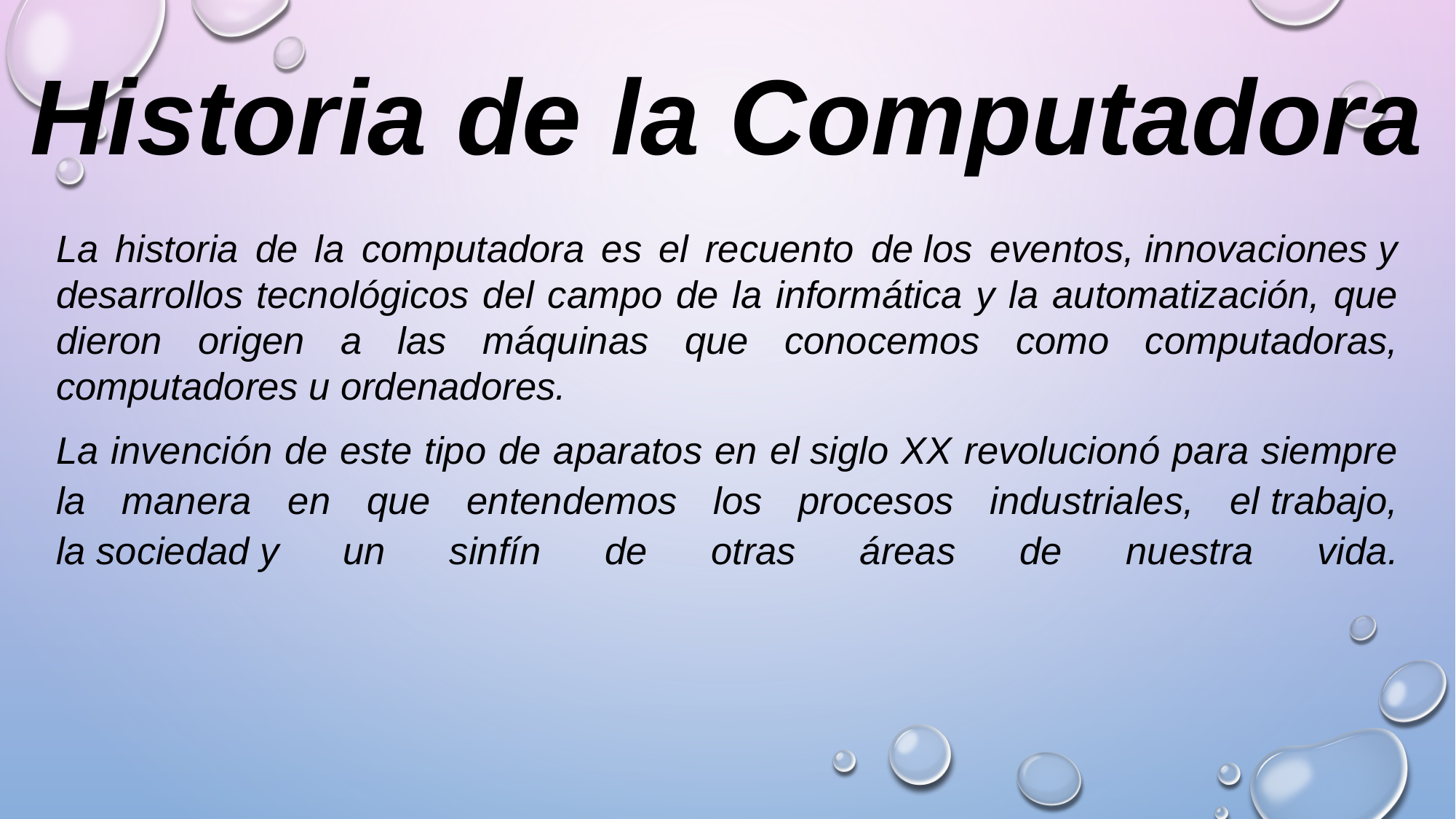

# Historia de la Computadora
La historia de la computadora es el recuento de los eventos, innovaciones y desarrollos tecnológicos del campo de la informática y la automatización, que dieron origen a las máquinas que conocemos como computadoras, computadores u ordenadores.
La invención de este tipo de aparatos en el siglo XX revolucionó para siempre la manera en que entendemos los procesos industriales, el trabajo, la sociedad y un sinfín de otras áreas de nuestra vida.